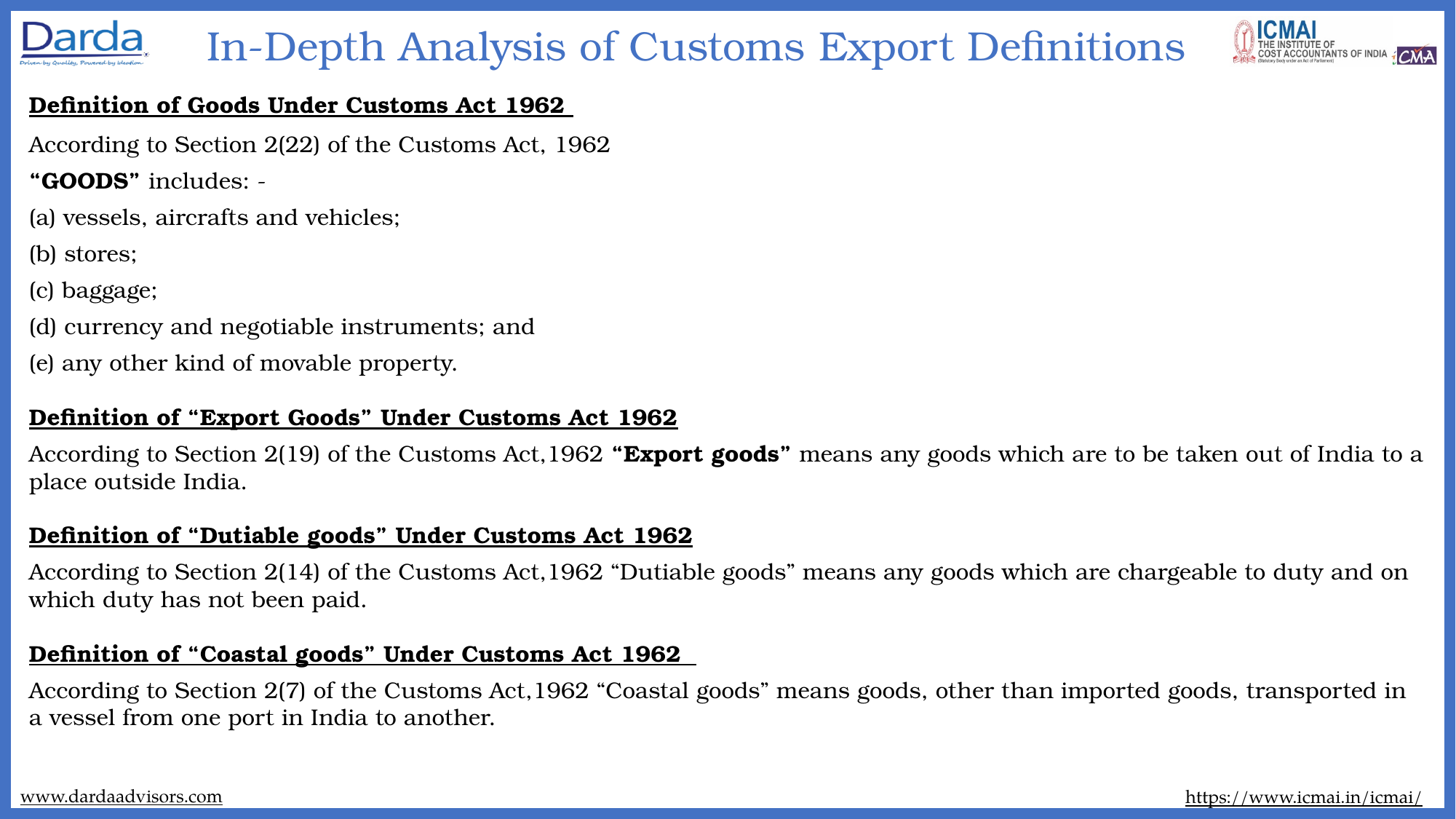

# In-Depth Analysis of Customs Export Definitions
Definition of Goods Under Customs Act 1962
According to Section 2(22) of the Customs Act, 1962
“GOODS” includes: -
(a) vessels, aircrafts and vehicles;
(b) stores;
(c) baggage;
(d) currency and negotiable instruments; and
(e) any other kind of movable property.

Definition of “Export Goods” Under Customs Act 1962
According to Section 2(19) of the Customs Act,1962 “Export goods” means any goods which are to be taken out of India to a place outside India.

Definition of “Dutiable goods” Under Customs Act 1962
According to Section 2(14) of the Customs Act,1962 “Dutiable goods” means any goods which are chargeable to duty and on which duty has not been paid.

Definition of “Coastal goods” Under Customs Act 1962
According to Section 2(7) of the Customs Act,1962 “Coastal goods” means goods, other than imported goods, transported in a vessel from one port in India to another.